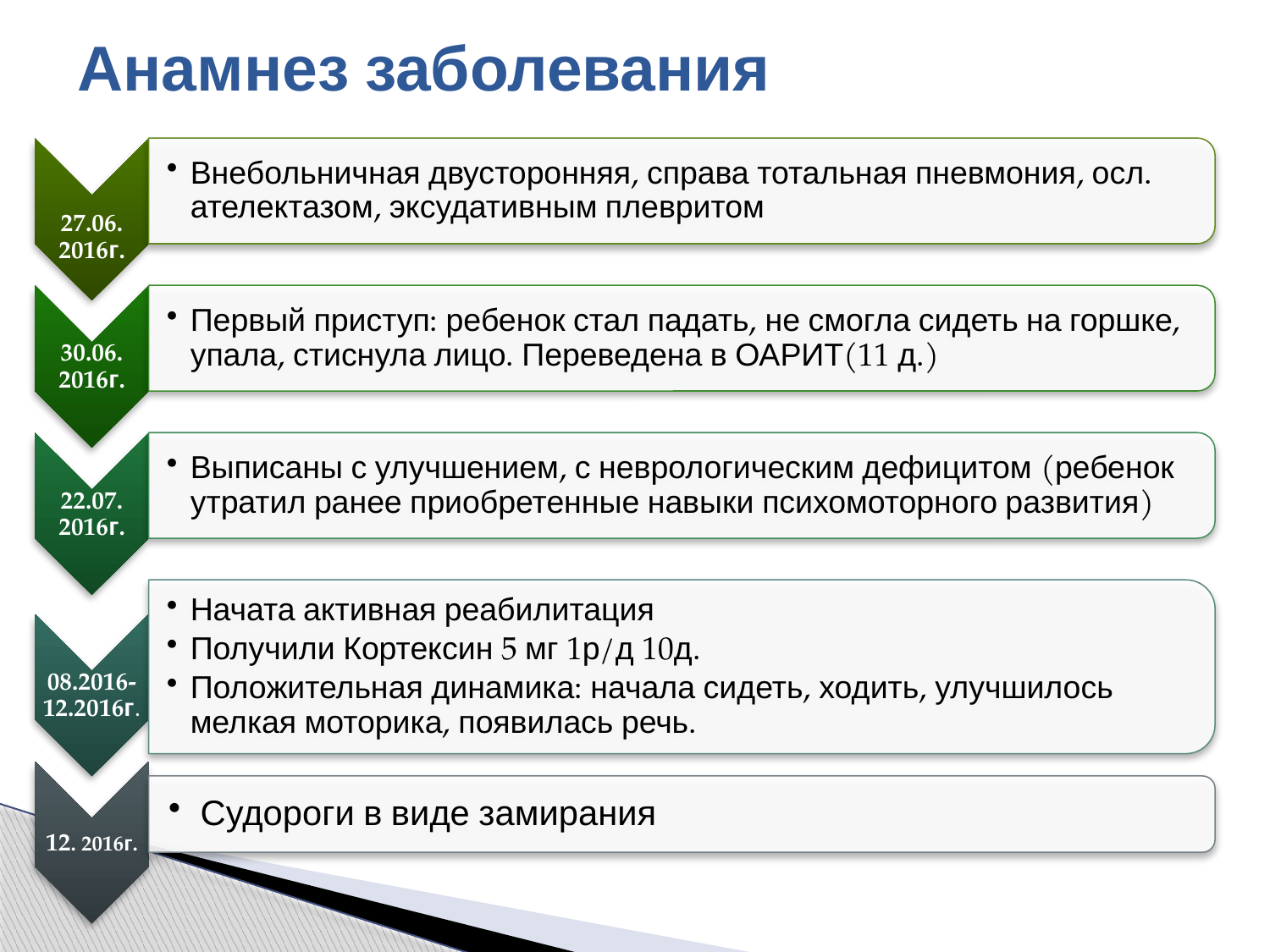

# Анамнез заболевания

27.06. 2016г.
Внебольничная двусторонняя, справа тотальная пневмония, осл. ателектазом, эксудативным плевритом
30.06. 2016г.
Первый приступ: ребенок стал падать, не смогла сидеть на горшке, упала, стиснула лицо. Переведена в ОАРИТ(11 д.)
22.07. 2016г.
Выписаны с улучшением, с неврологическим дефицитом (ребенок утратил ранее приобретенные навыки психомоторного развития)
08.2016-12.2016г.
Начата активная реабилитация
Получили Кортексин 5 мг 1р/д 10д.
Положительная динамика: начала сидеть, ходить, улучшилось мелкая моторика, появилась речь.
12. 2016г.
Судороги в виде замирания